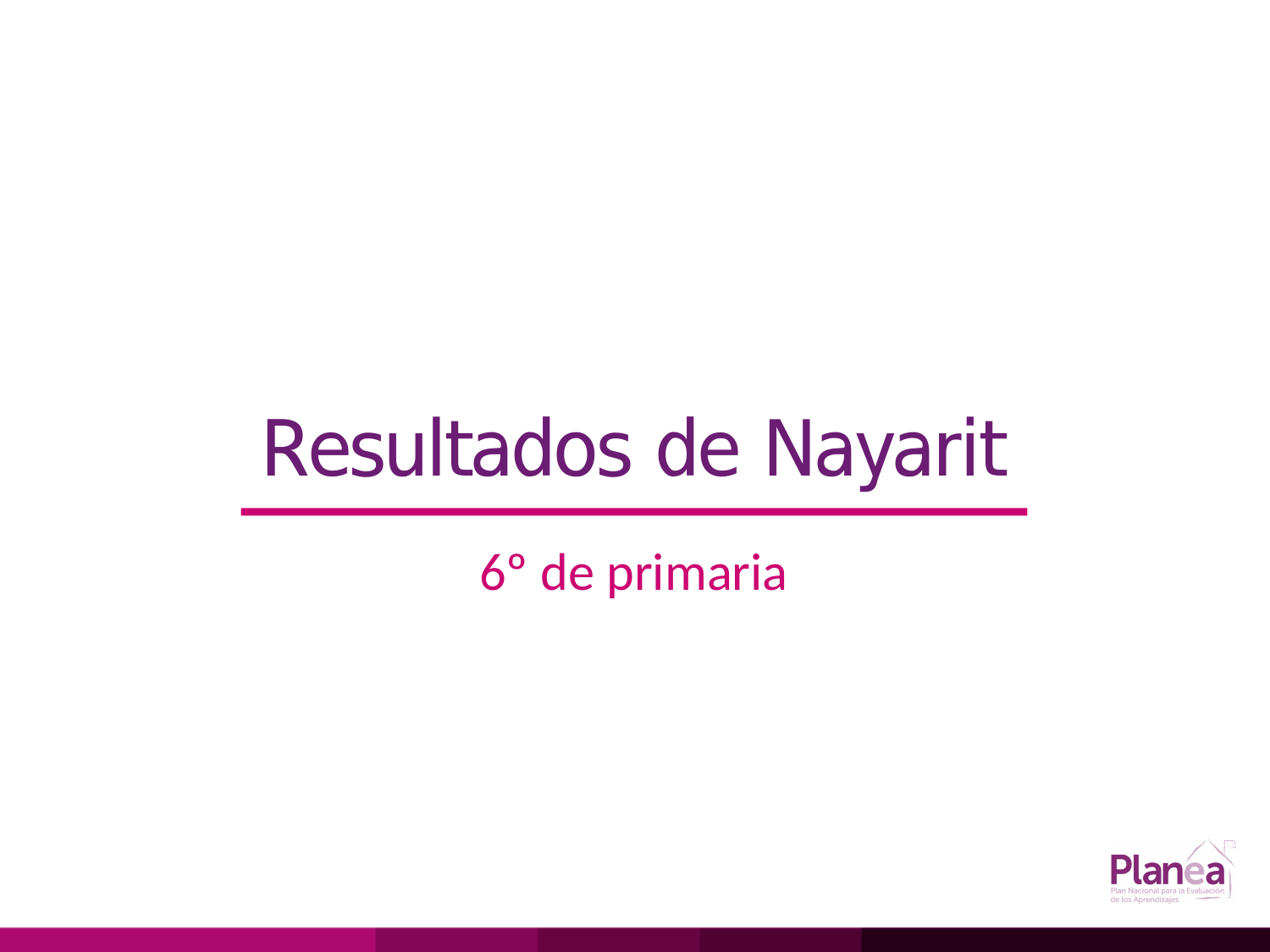

# Resultados de Nayarit

6º de primaria